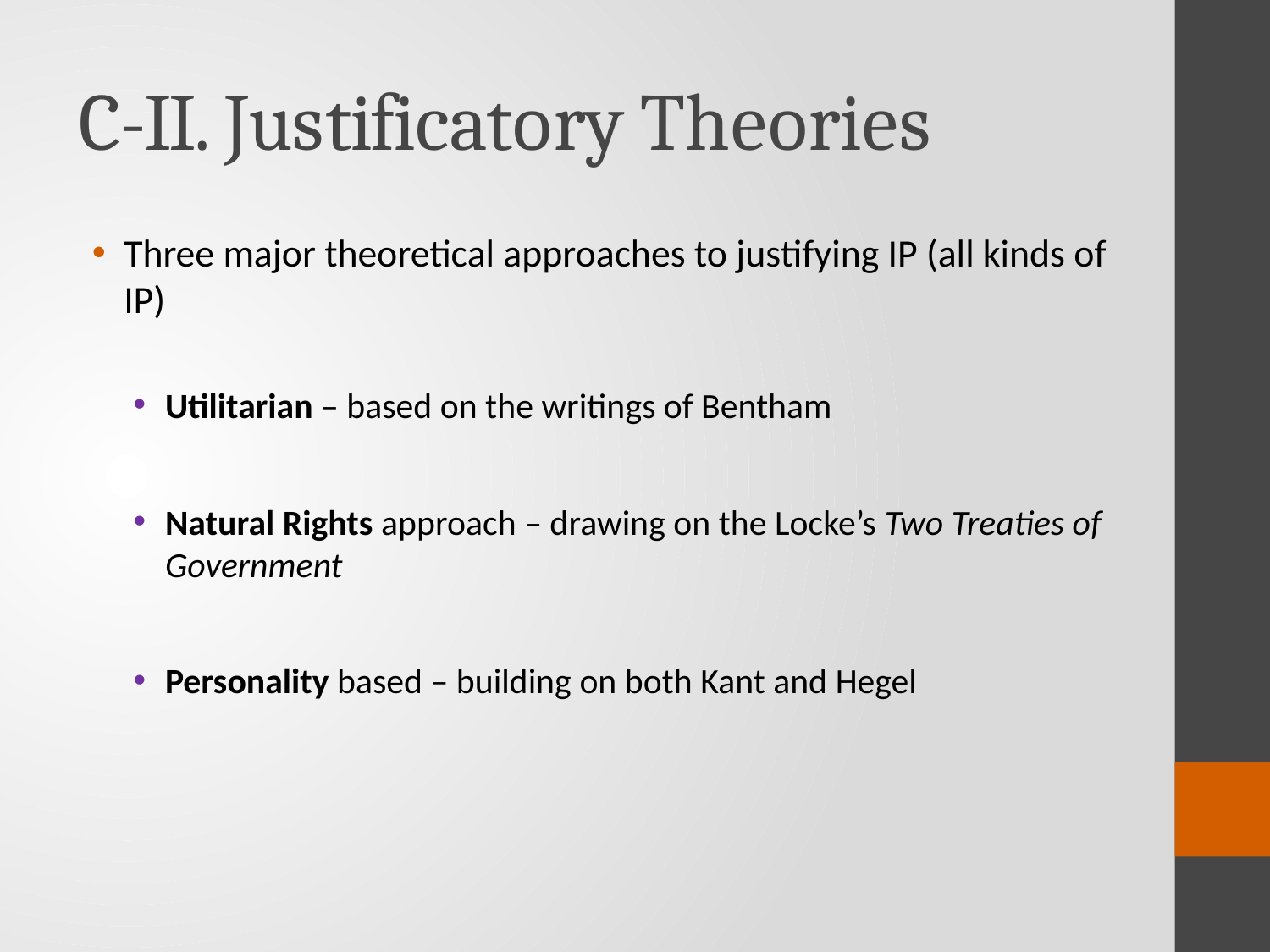

# C-II. Justificatory Theories
Three major theoretical approaches to justifying IP (all kinds of IP)

Utilitarian – based on the writings of Bentham

Natural Rights approach – drawing on the Locke’s Two Treaties of Government

Personality based – building on both Kant and Hegel